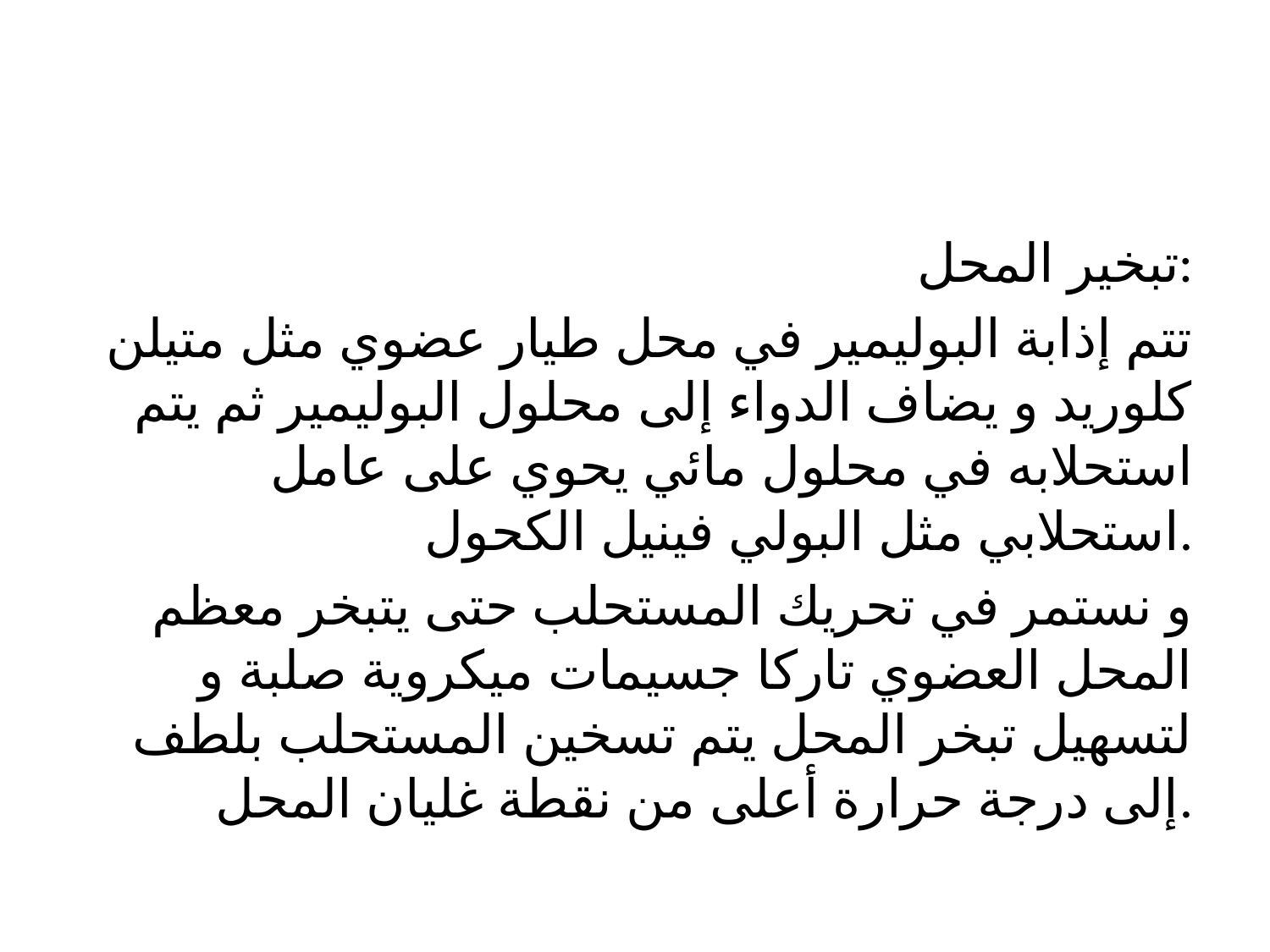

تبخير المحل:
تتم إذابة البوليمير في محل طيار عضوي مثل متيلن كلوريد و يضاف الدواء إلى محلول البوليمير ثم يتم استحلابه في محلول مائي يحوي على عامل استحلابي مثل البولي فينيل الكحول.
و نستمر في تحريك المستحلب حتى يتبخر معظم المحل العضوي تاركا جسيمات ميكروية صلبة و لتسهيل تبخر المحل يتم تسخين المستحلب بلطف إلى درجة حرارة أعلى من نقطة غليان المحل.